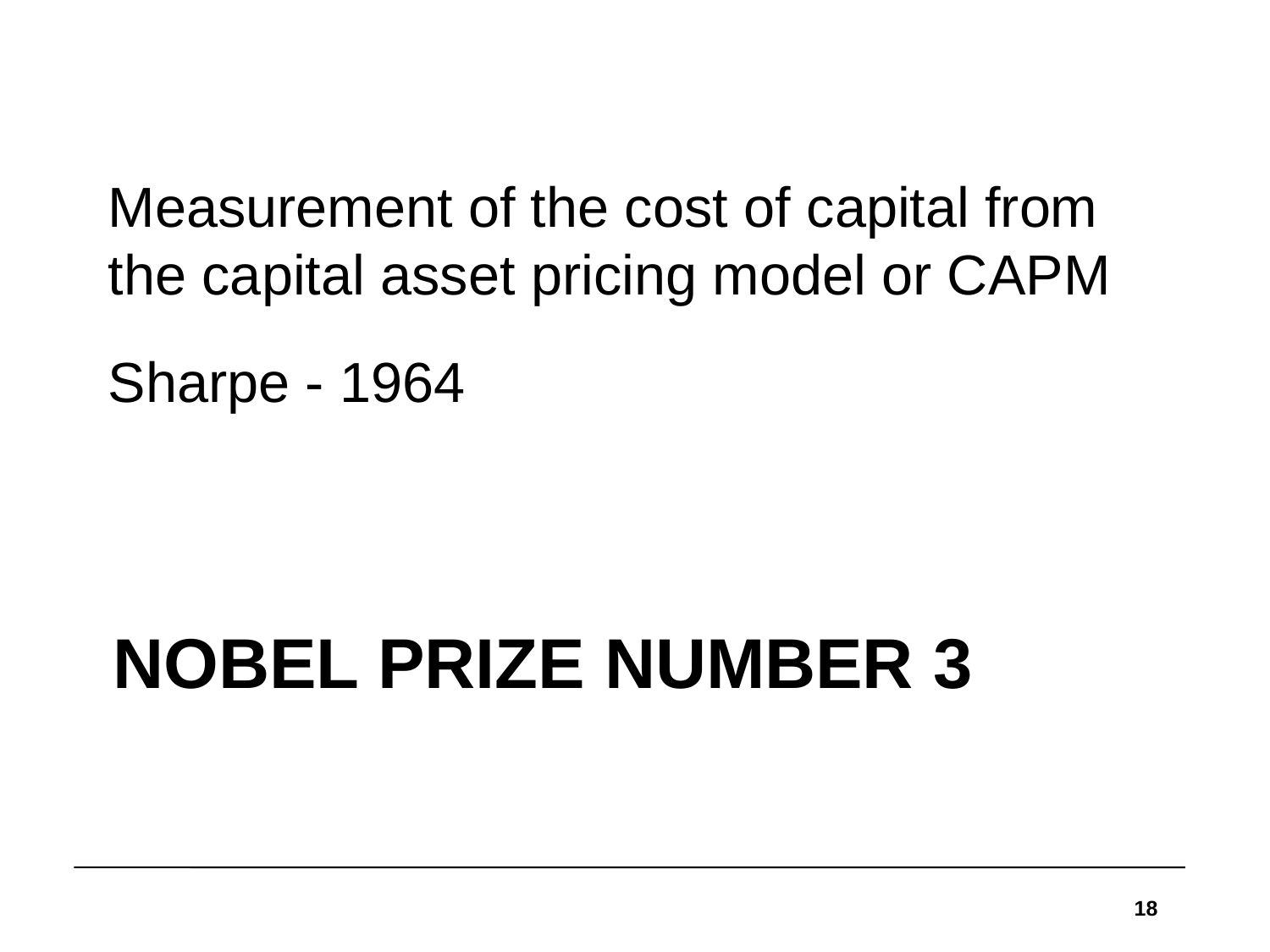

Measurement of the cost of capital from the capital asset pricing model or CAPM
Sharpe - 1964
# NOBEL PRIZE NUMBER 3